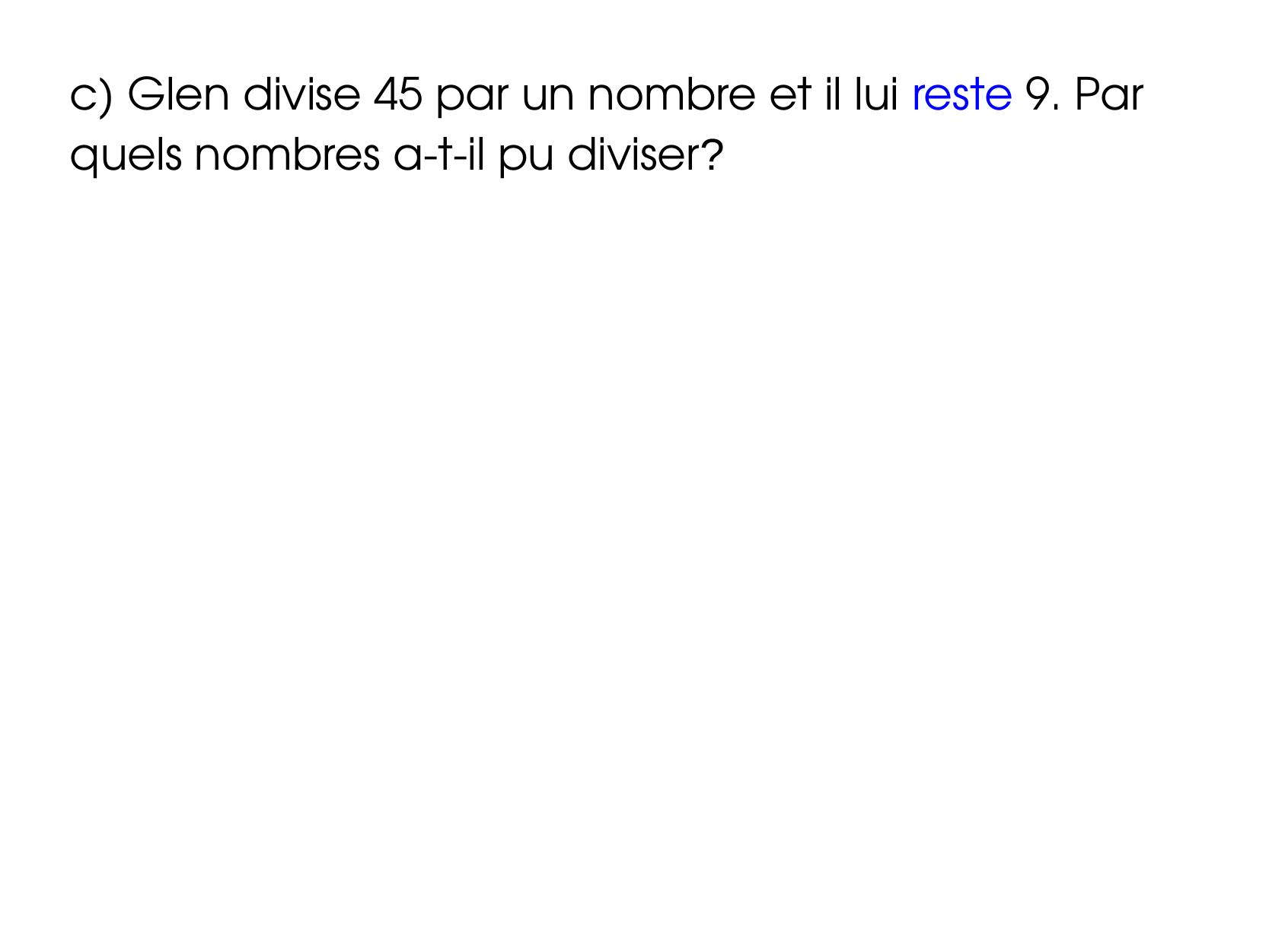

c) Glen divise 45 par un nombre et il lui reste 9. Par quels nombres a-t-il pu diviser?